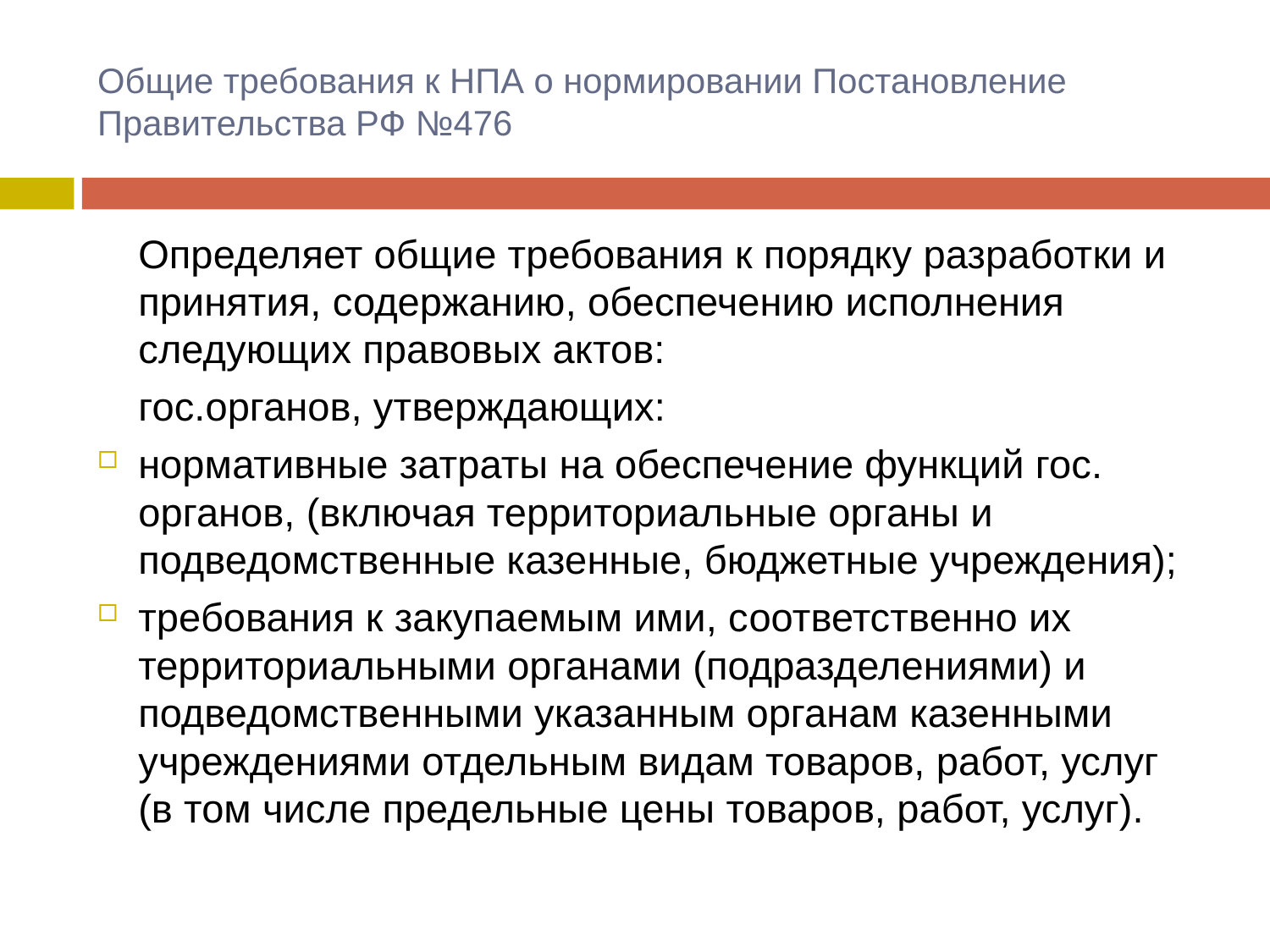

# Общие требования к НПА о нормировании Постановление Правительства РФ №476
	Определяет общие требования к порядку разработки и принятия, содержанию, обеспечению исполнения следующих правовых актов:
	гос.органов, утверждающих:
нормативные затраты на обеспечение функций гос. органов, (включая территориальные органы и подведомственные казенные, бюджетные учреждения);
требования к закупаемым ими, соответственно их территориальными органами (подразделениями) и подведомственными указанным органам казенными учреждениями отдельным видам товаров, работ, услуг (в том числе предельные цены товаров, работ, услуг).